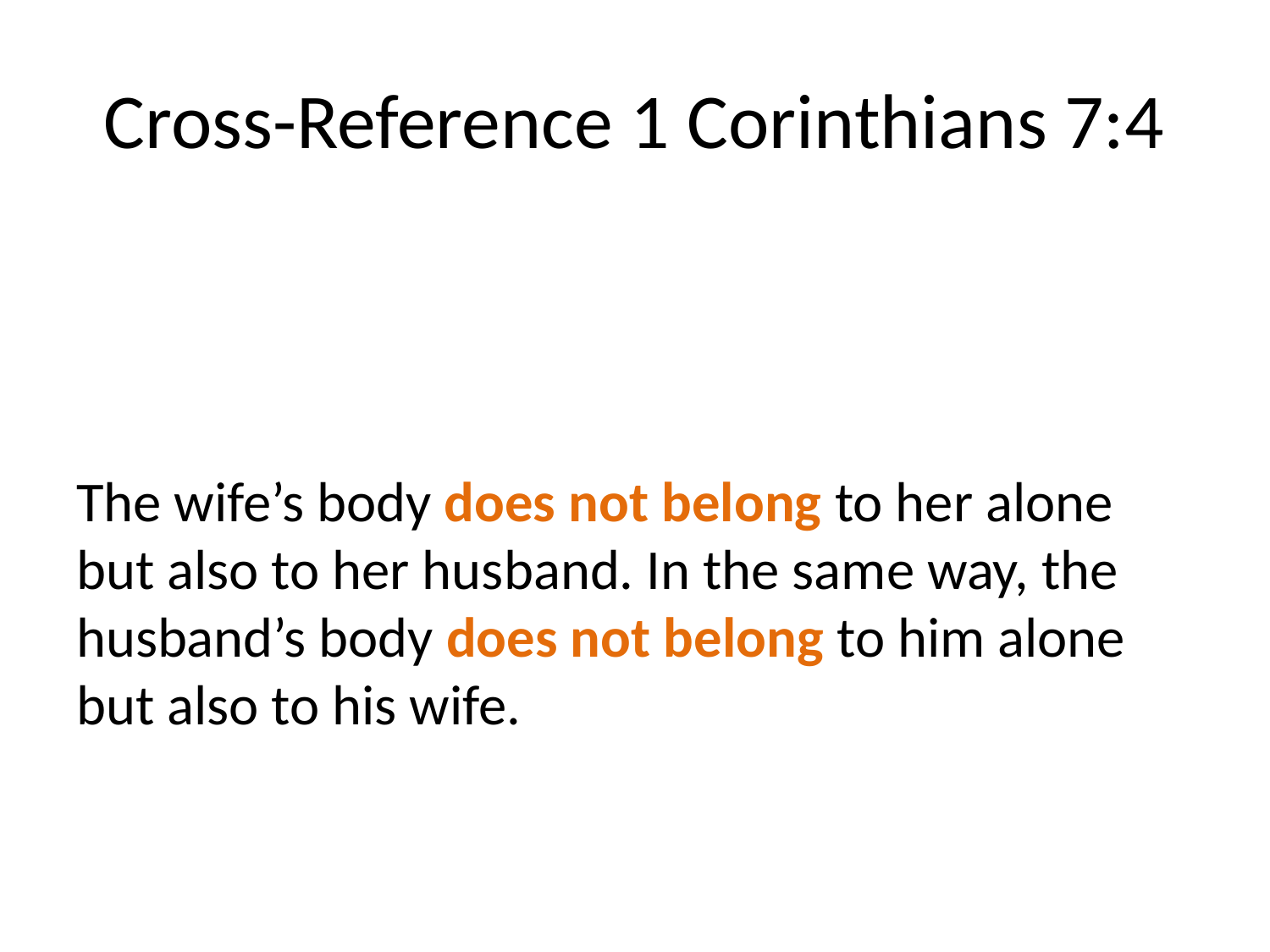

# Cross-Reference 1 Corinthians 7:4

The wife’s body does not belong to her alone but also to her husband. In the same way, the husband’s body does not belong to him alone but also to his wife.